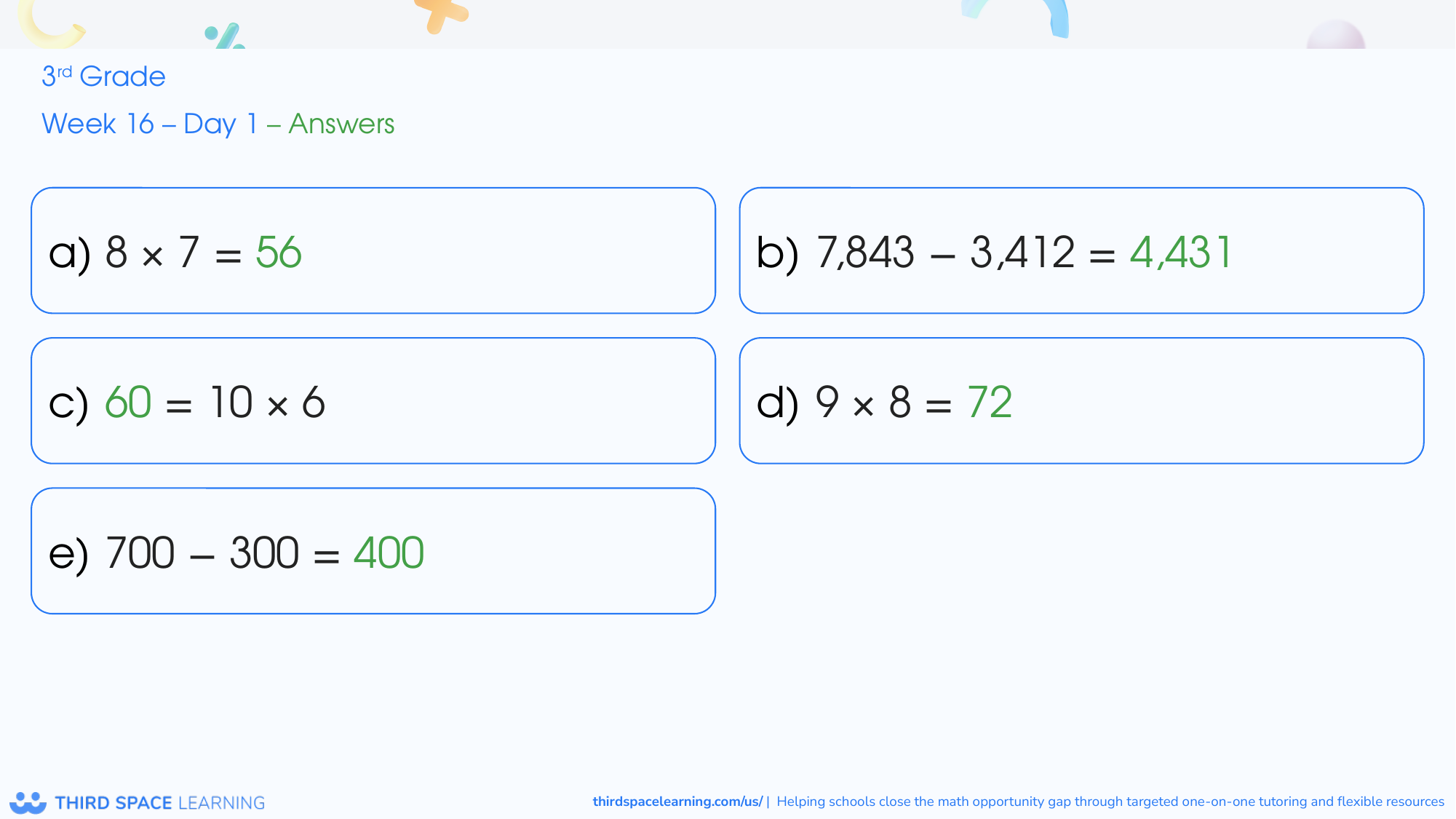

3rd Grade
Week 16 – Day 1 – Answers
8 × 7 = 56
7,843 − 3,412 = 4,431
60 = 10 × 6
9 × 8 = 72
700 − 300 = 400